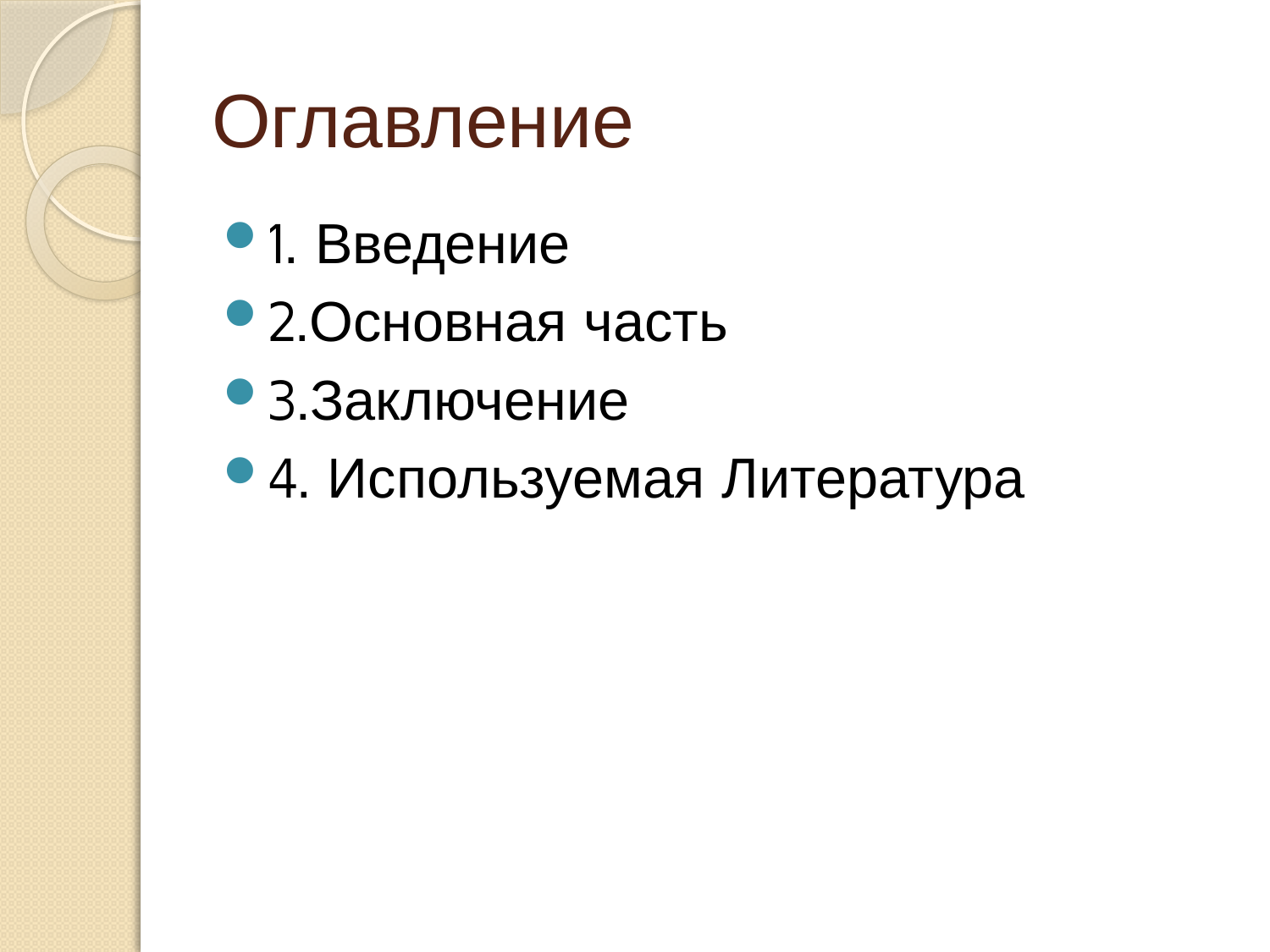

# Оглавление
1. Введение
2.Основная часть
3.Заключение
4. Используемая Литература